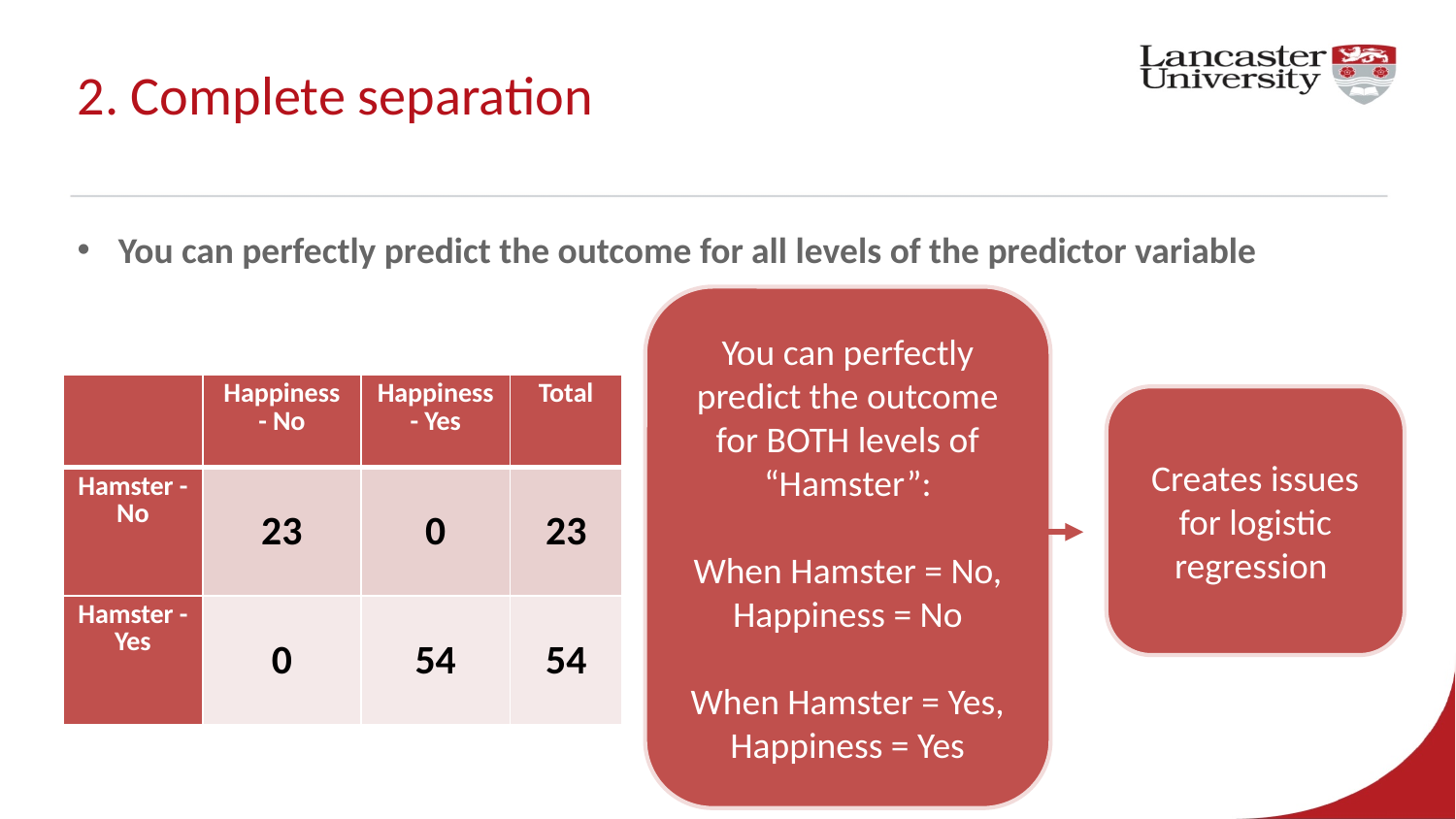

# 2. Complete separation
You can perfectly predict the outcome for all levels of the predictor variable
You can perfectly predict the outcome for BOTH levels of “Hamster”:

When Hamster = No, Happiness = No

When Hamster = Yes, Happiness = Yes
|  | Happiness - No | Happiness - Yes | Total |
| --- | --- | --- | --- |
| Hamster - No | 23 | 0 | 23 |
| Hamster - Yes | 0 | 54 | 54 |
Creates issues for logistic regression